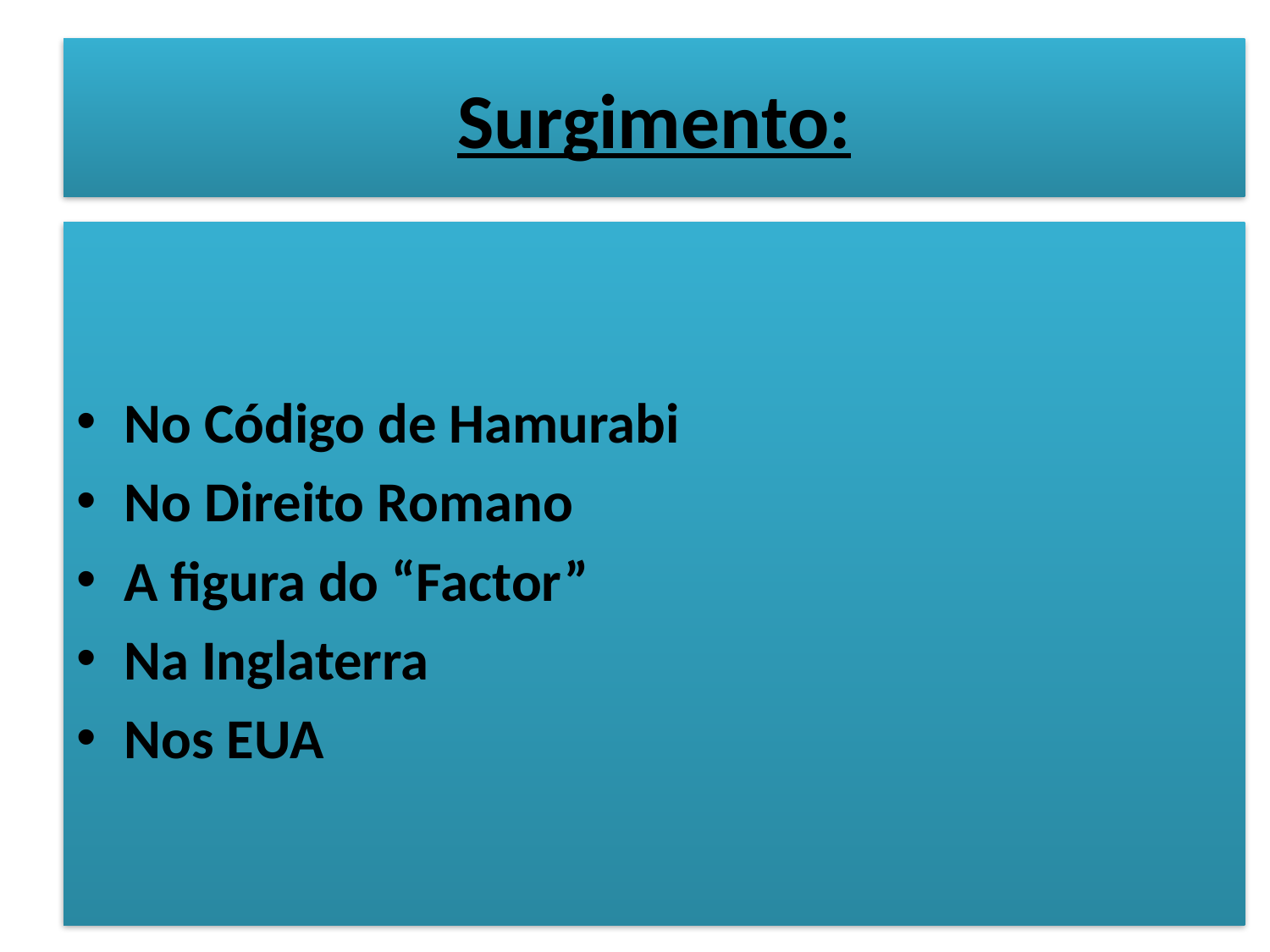

# Surgimento:

No Código de Hamurabi
No Direito Romano
A figura do “Factor”
Na Inglaterra
Nos EUA